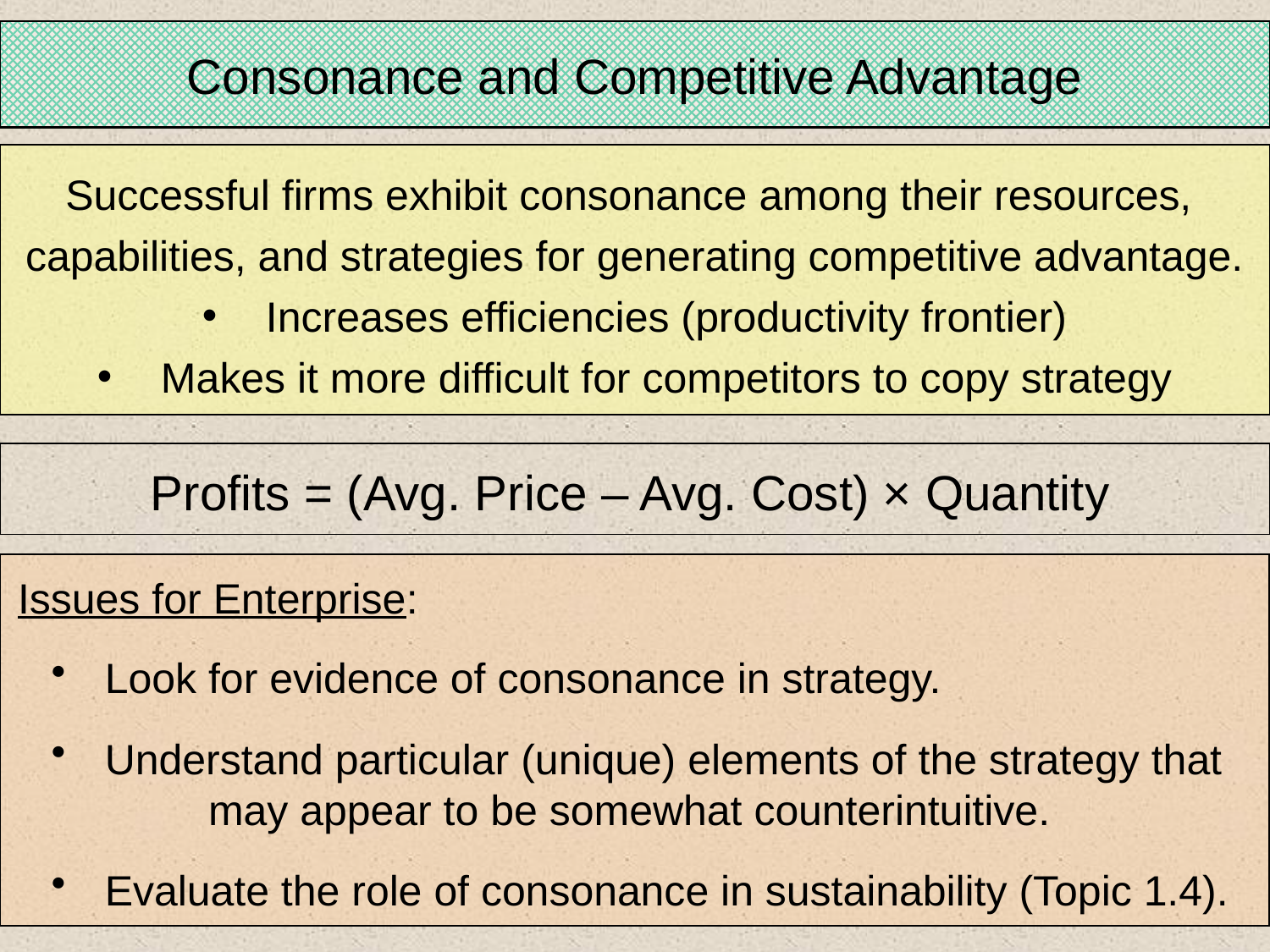

Consonance and Competitive Advantage
Successful firms exhibit consonance among their resources,
 capabilities, and strategies for generating competitive advantage.
Increases efficiencies (productivity frontier)
Makes it more difficult for competitors to copy strategy

Profits = (Avg. Price – Avg. Cost) × Quantity

Issues for Enterprise:

  Look for evidence of consonance in strategy.

  Understand particular (unique) elements of the strategy that 	may appear to be somewhat counterintuitive.

  Evaluate the role of consonance in sustainability (Topic 1.4).